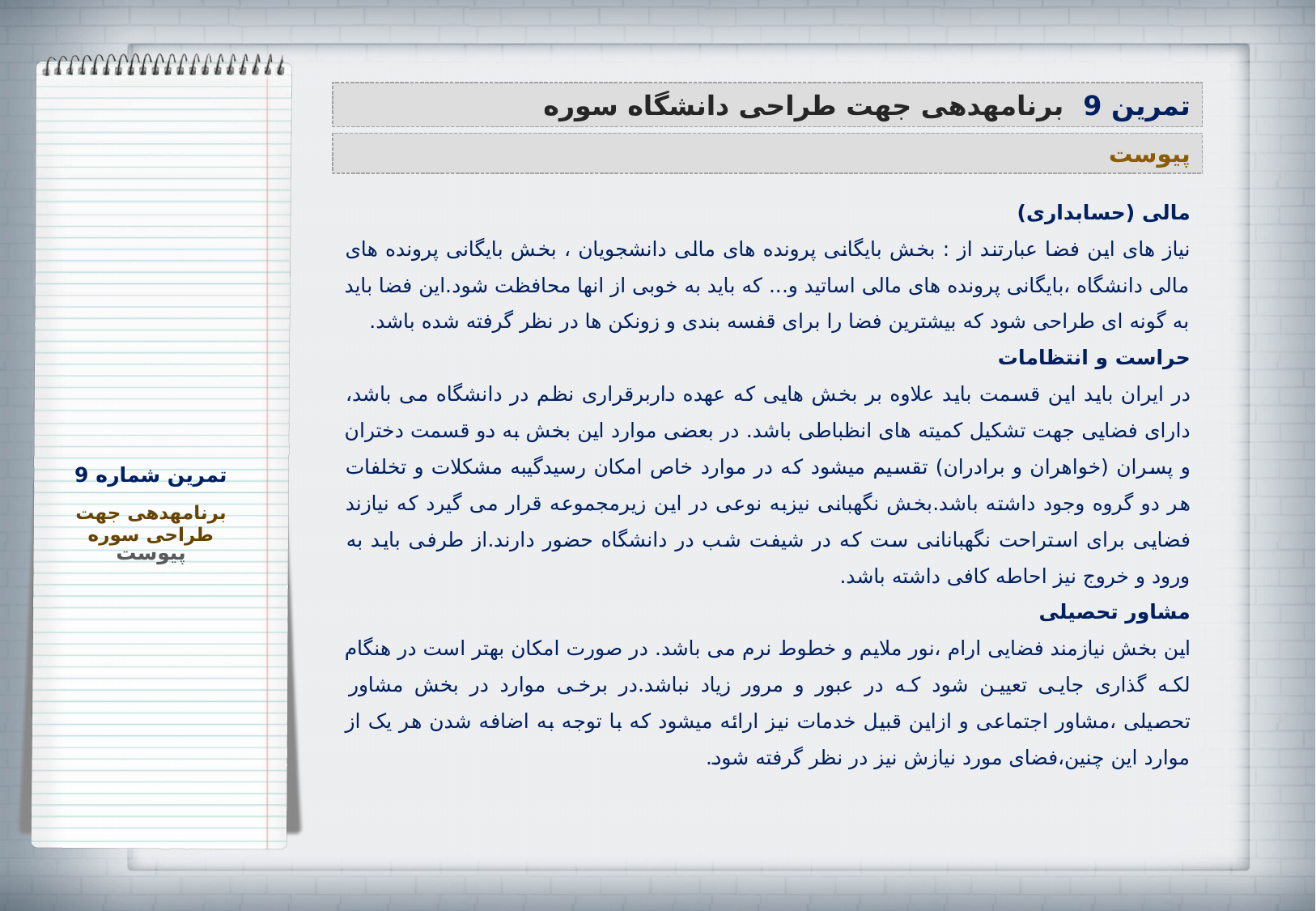

تمرین 9  برنامه‏دهی جهت طراحی دانشگاه سوره
پیوست
مالی (حسابداری)
نیاز های این فضا عبارتند از : بخش بایگانی پرونده های مالی دانشجویان ، بخش بایگانی پرونده های مالی دانشگاه ،بایگانی پرونده های مالی اساتید و... که باید به خوبی از انها محافظت شود.این فضا باید به گونه ای طراحی شود که بیشترین فضا را برای قفسه بندی و زونکن ها در نظر گرفته شده باشد.
حراست و انتظامات
در ایران باید این قسمت باید علاوه بر بخش هایی که عهده داربرقراری نظم در دانشگاه می باشد، دارای فضایی جهت تشکیل کمیته های انظباطی باشد. در بعضی موارد این بخش به دو قسمت دختران و پسران (خواهران و برادران) تقسیم میشود که در موارد خاص امکان رسیدگیبه مشکلات و تخلفات هر دو گروه وجود داشته باشد.بخش نگهبانی نیزبه نوعی در این زیرمجموعه قرار می گیرد که نیازند فضایی برای استراحت نگهبانانی ست که در شیفت شب در دانشگاه حضور دارند.از طرفی باید به ورود و خروج نیز احاطه کافی داشته باشد.
مشاور تحصیلی
این بخش نیازمند فضایی ارام ،نور ملایم و خطوط نرم می باشد. در صورت امکان بهتر است در هنگام لکه گذاری جایی تعیین شود که در عبور و مرور زیاد نباشد.در برخی موارد در بخش مشاور تحصیلی ،مشاور اجتماعی و ازاین قبیل خدمات نیز ارائه میشود که با توجه به اضافه شدن هر یک از موارد این چنین،فضای مورد نیازش نیز در نظر گرفته شود.
تمرین شماره 9
برنامه‏دهی جهت طراحی سوره
پیوست